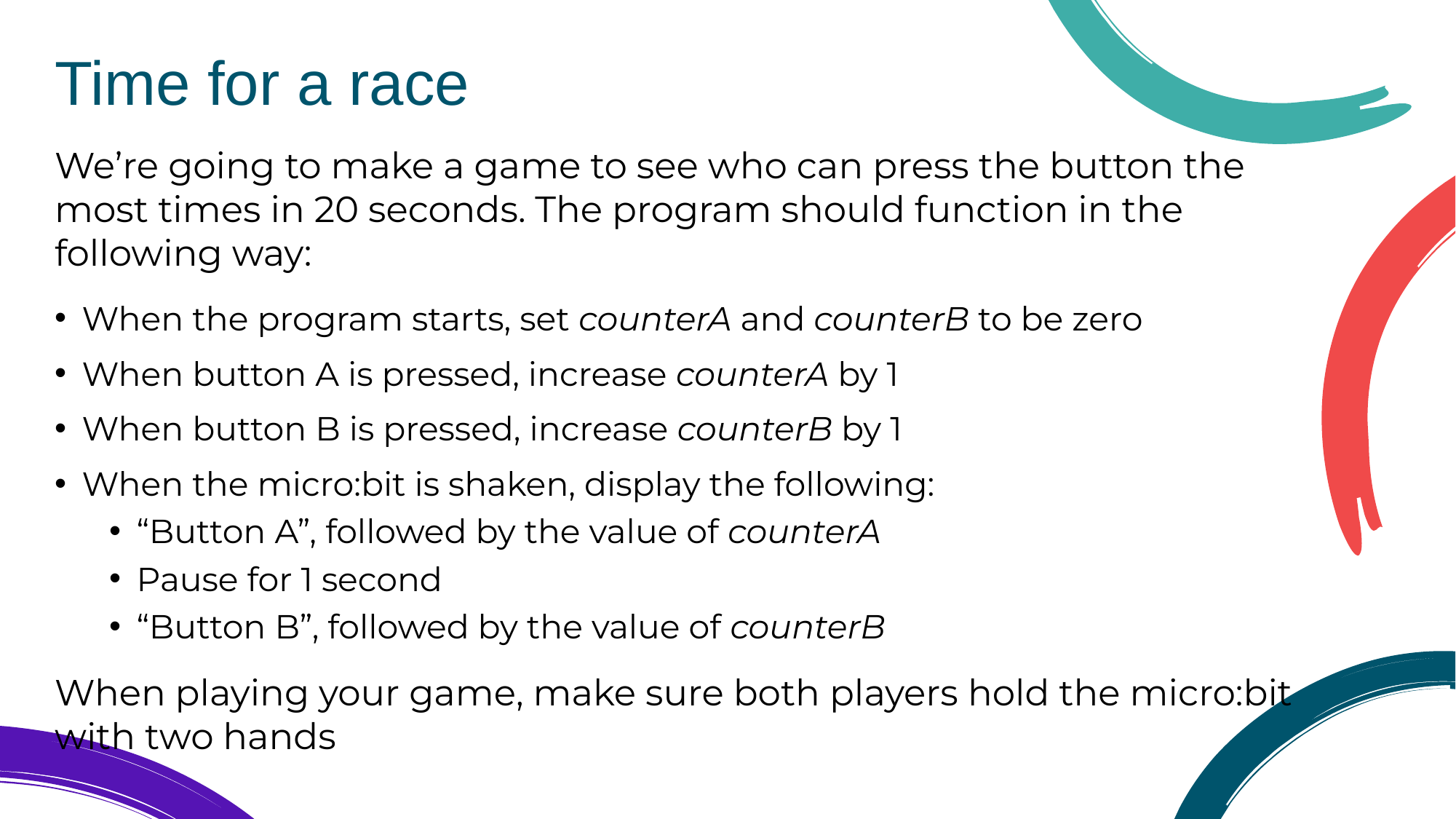

# Time for a race
We’re going to make a game to see who can press the button the most times in 20 seconds. The program should function in the following way:
When the program starts, set counterA and counterB to be zero
When button A is pressed, increase counterA by 1
When button B is pressed, increase counterB by 1
When the micro:bit is shaken, display the following:
“Button A”, followed by the value of counterA
Pause for 1 second
“Button B”, followed by the value of counterB
When playing your game, make sure both players hold the micro:bit with two hands